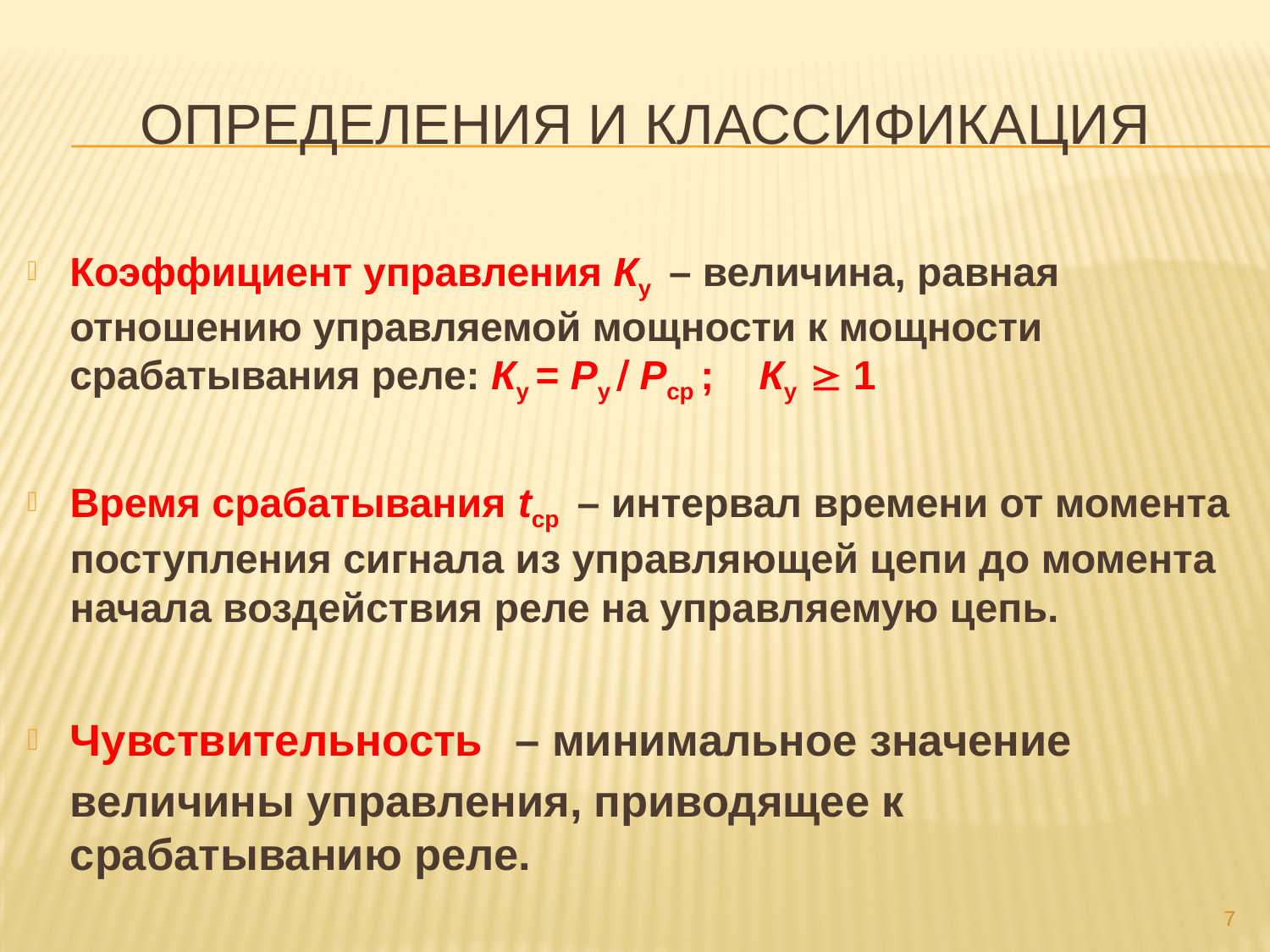

# Определения и классификация

Коэффициент управления Ку  – величина, равная отношению управляемой мощности к мощности срабатывания реле: Ку = Ру / Рср ;    Ку  ≥ 1

Время срабатывания tср  – интервал времени от момента поступления сигнала из управляющей цепи до момента начала воздействия реле на управляемую цепь.

Чувствительность   – минимальное значение величины управления, приводящее к срабатыванию реле.

7